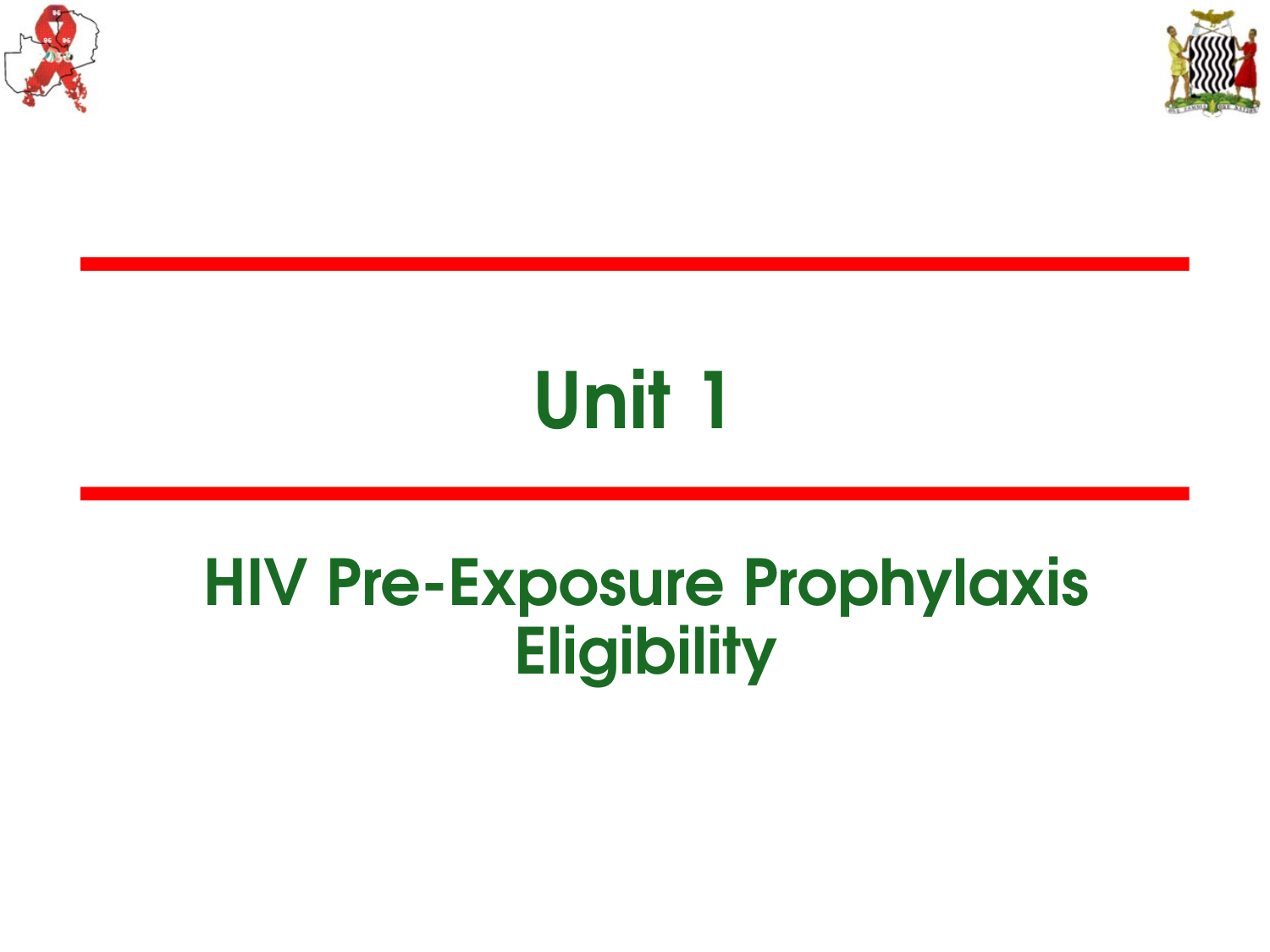

# Unit 1
HIV Pre-Exposure Prophylaxis Eligibility